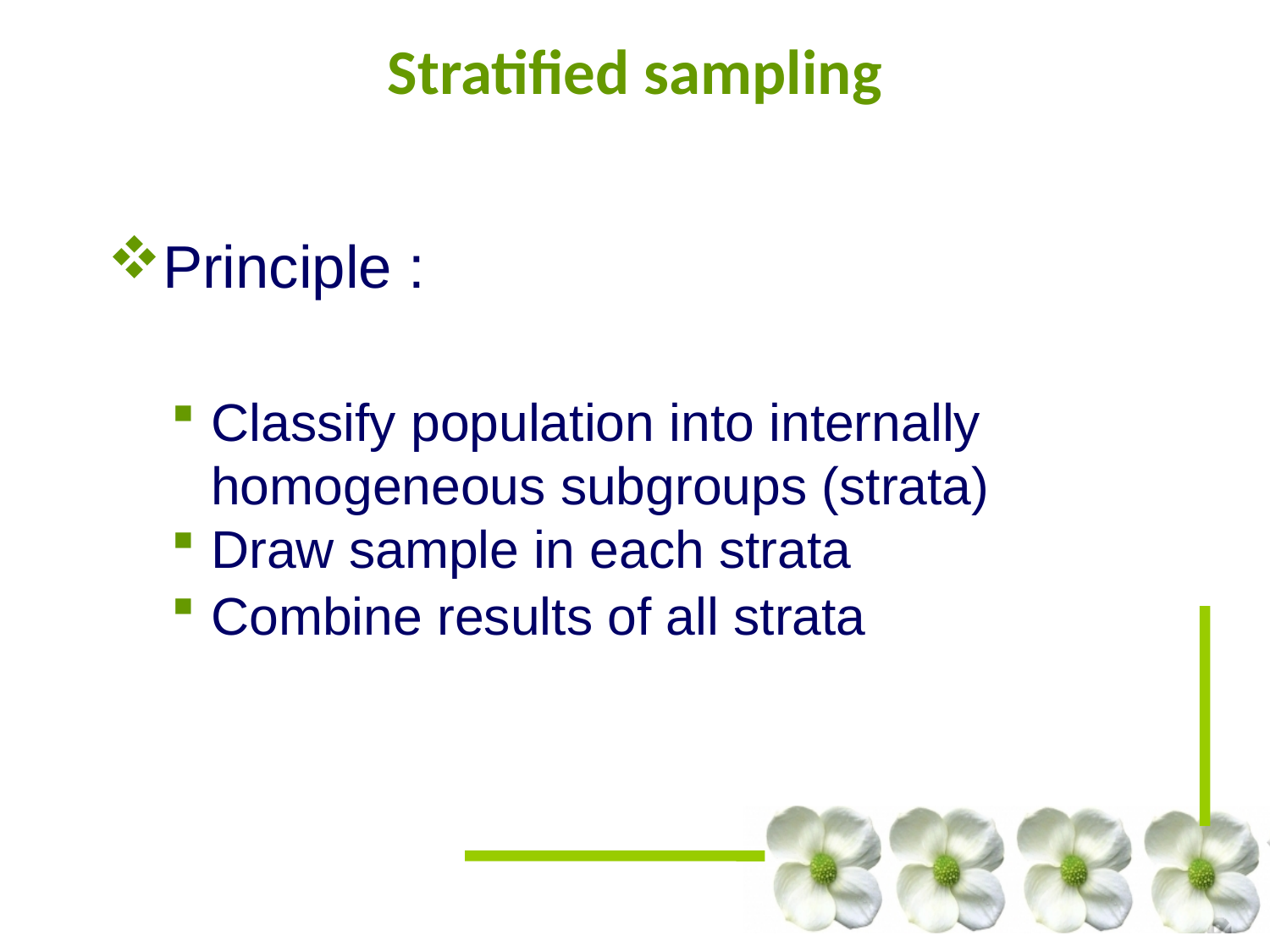

# Stratified sampling
Principle :

Classify population into internally homogeneous subgroups (strata)
Draw sample in each strata
Combine results of all strata